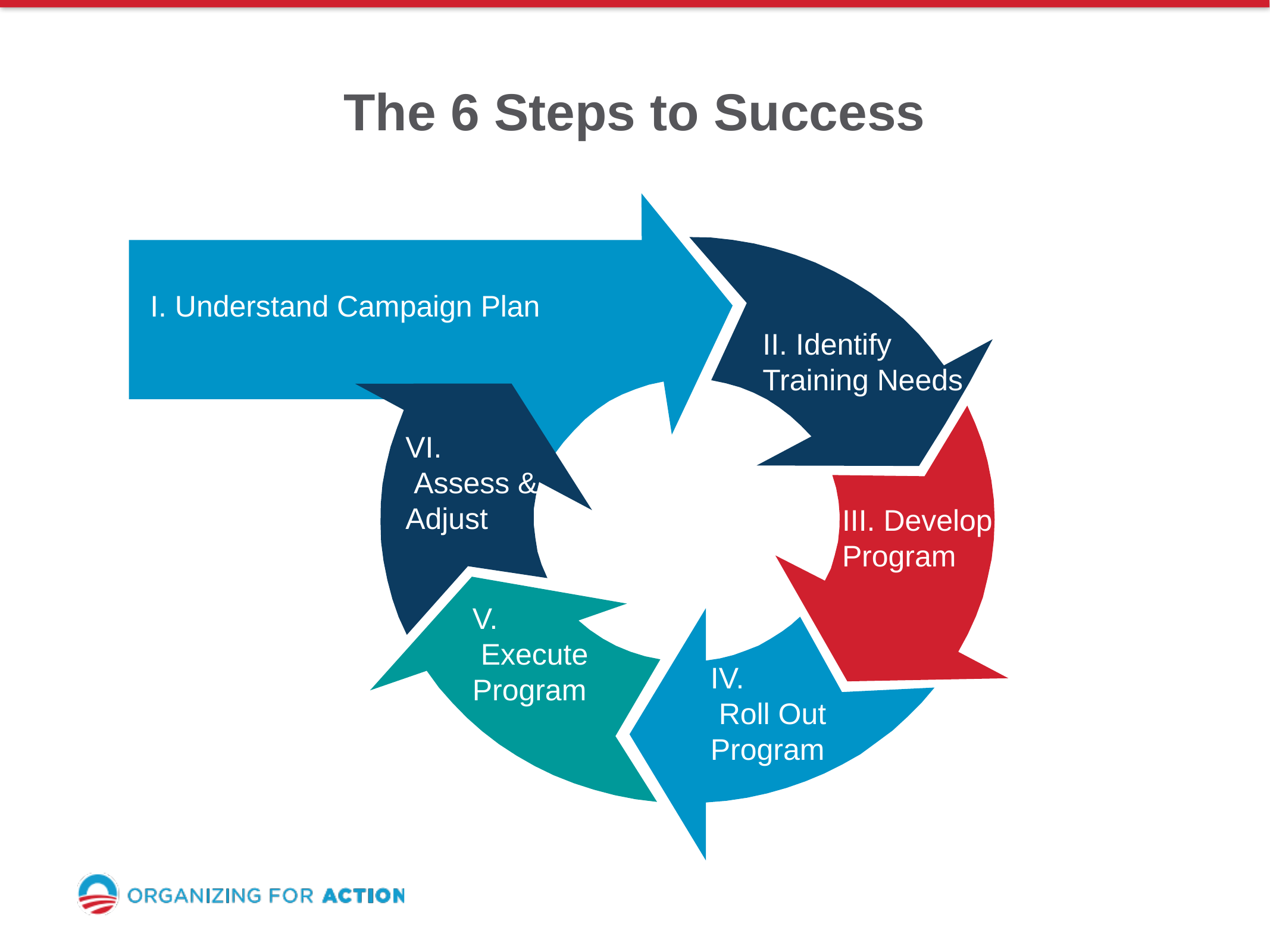

The 6 Steps to Success

I. Understand Campaign Plan
II. Identify Training Needs

VI.
 Assess &
Adjust
III. Develop Program

V.
 Execute Program

IV.
 Roll Out Program